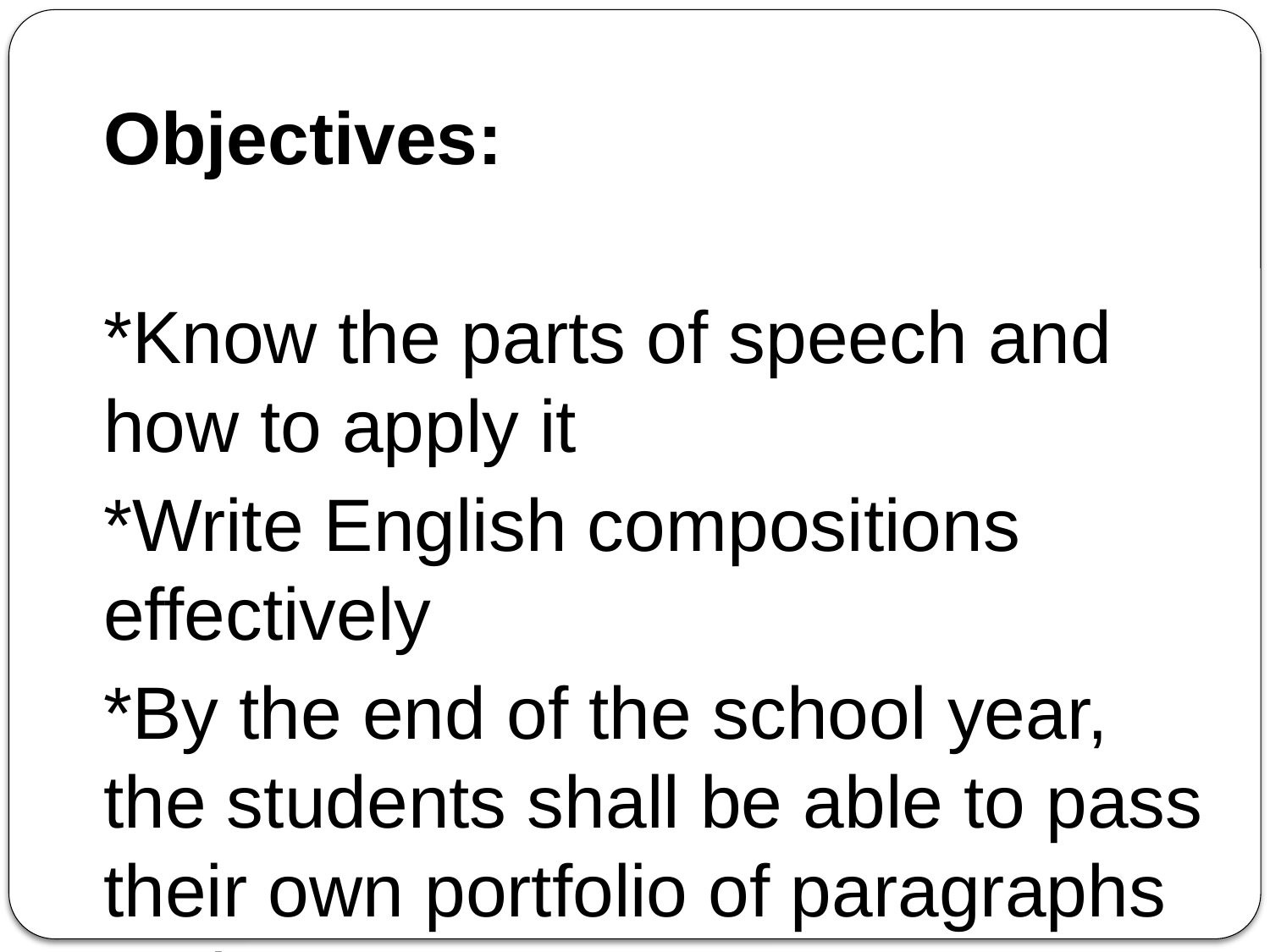

Objectives:

	*Know the parts of speech and how to apply it
	*Write English compositions effectively
	*By the end of the school year, the students shall be able to pass their own portfolio of paragraphs and essays